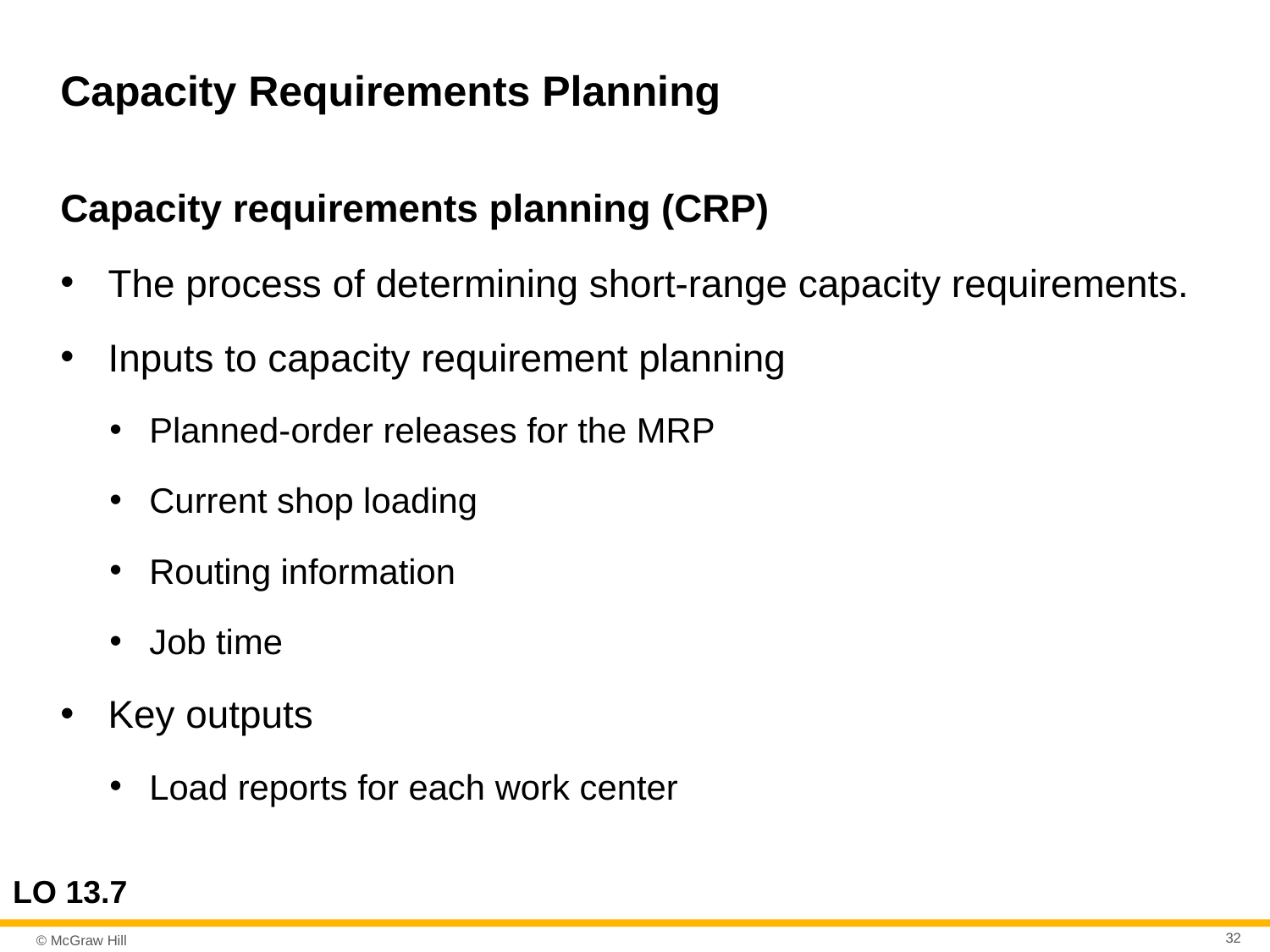

# Capacity Requirements Planning
Capacity requirements planning (CRP)
The process of determining short-range capacity requirements.
Inputs to capacity requirement planning
Planned-order releases for the MRP
Current shop loading
Routing information
Job time
Key outputs
Load reports for each work center
LO 13.7